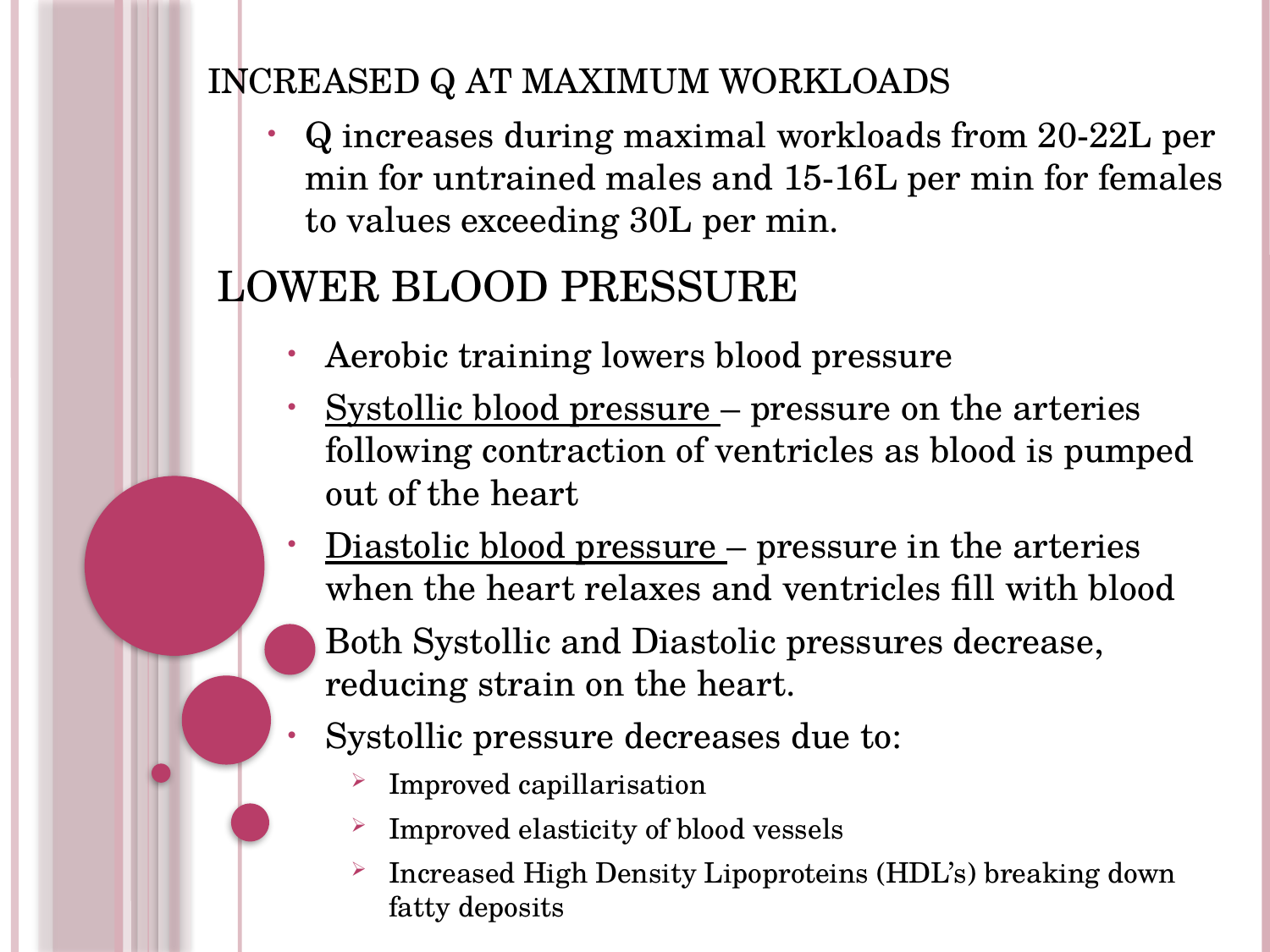

Increased Q at maximum workloads
Q increases during maximal workloads from 20-22L per min for untrained males and 15-16L per min for females to values exceeding 30L per min.
Lower Blood Pressure
Aerobic training lowers blood pressure
Systollic blood pressure – pressure on the arteries following contraction of ventricles as blood is pumped out of the heart
Diastolic blood pressure – pressure in the arteries when the heart relaxes and ventricles fill with blood
Both Systollic and Diastolic pressures decrease, reducing strain on the heart.
Systollic pressure decreases due to:
Improved capillarisation
Improved elasticity of blood vessels
Increased High Density Lipoproteins (HDL’s) breaking down fatty deposits